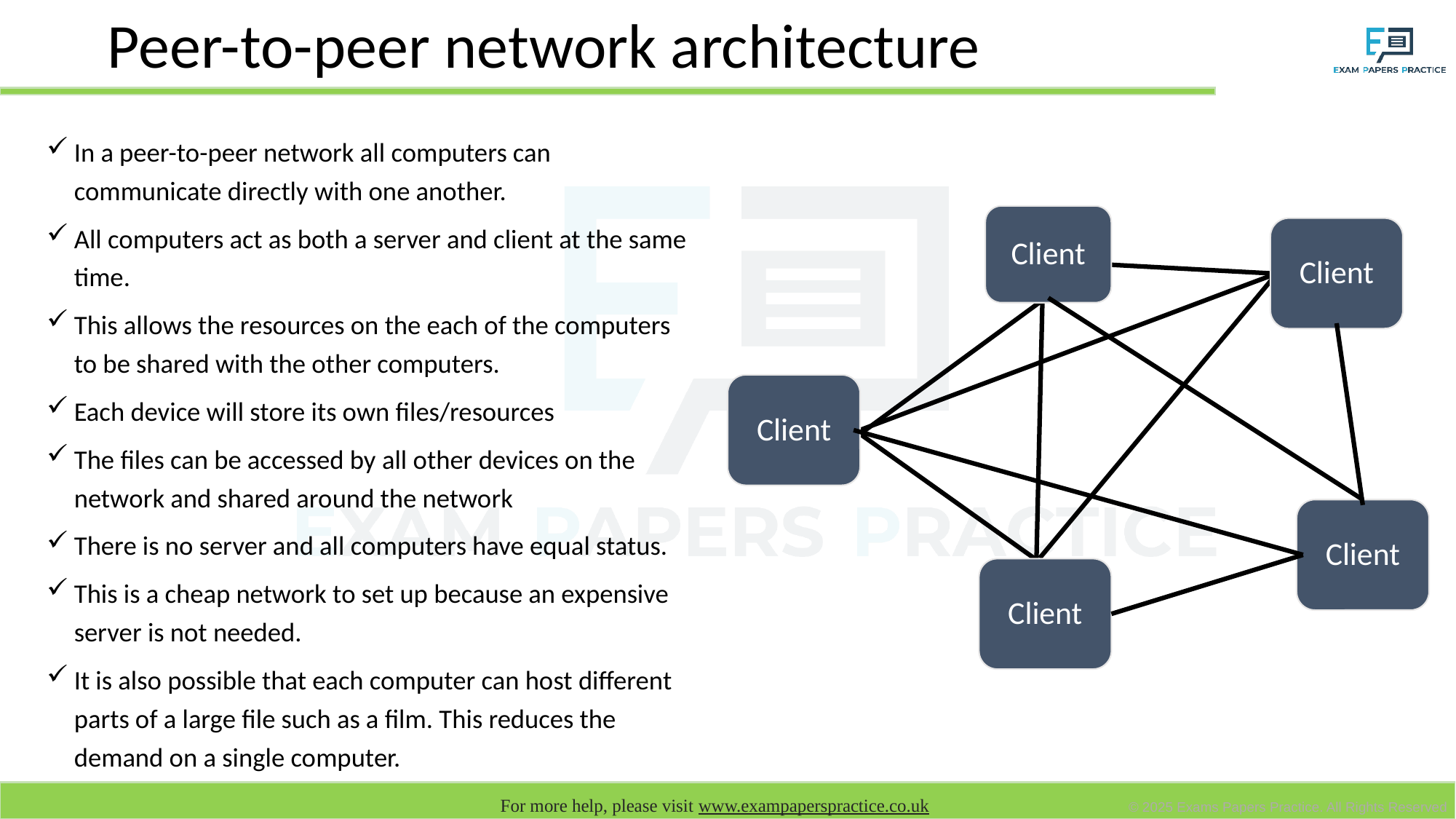

# Peer-to-peer network architecture
In a peer-to-peer network all computers can communicate directly with one another.
All computers act as both a server and client at the same time.
This allows the resources on the each of the computers to be shared with the other computers.
Each device will store its own files/resources
The files can be accessed by all other devices on the network and shared around the network
There is no server and all computers have equal status.
This is a cheap network to set up because an expensive server is not needed.
It is also possible that each computer can host different parts of a large file such as a film. This reduces the demand on a single computer.

Client

Client

Client

Client

Client